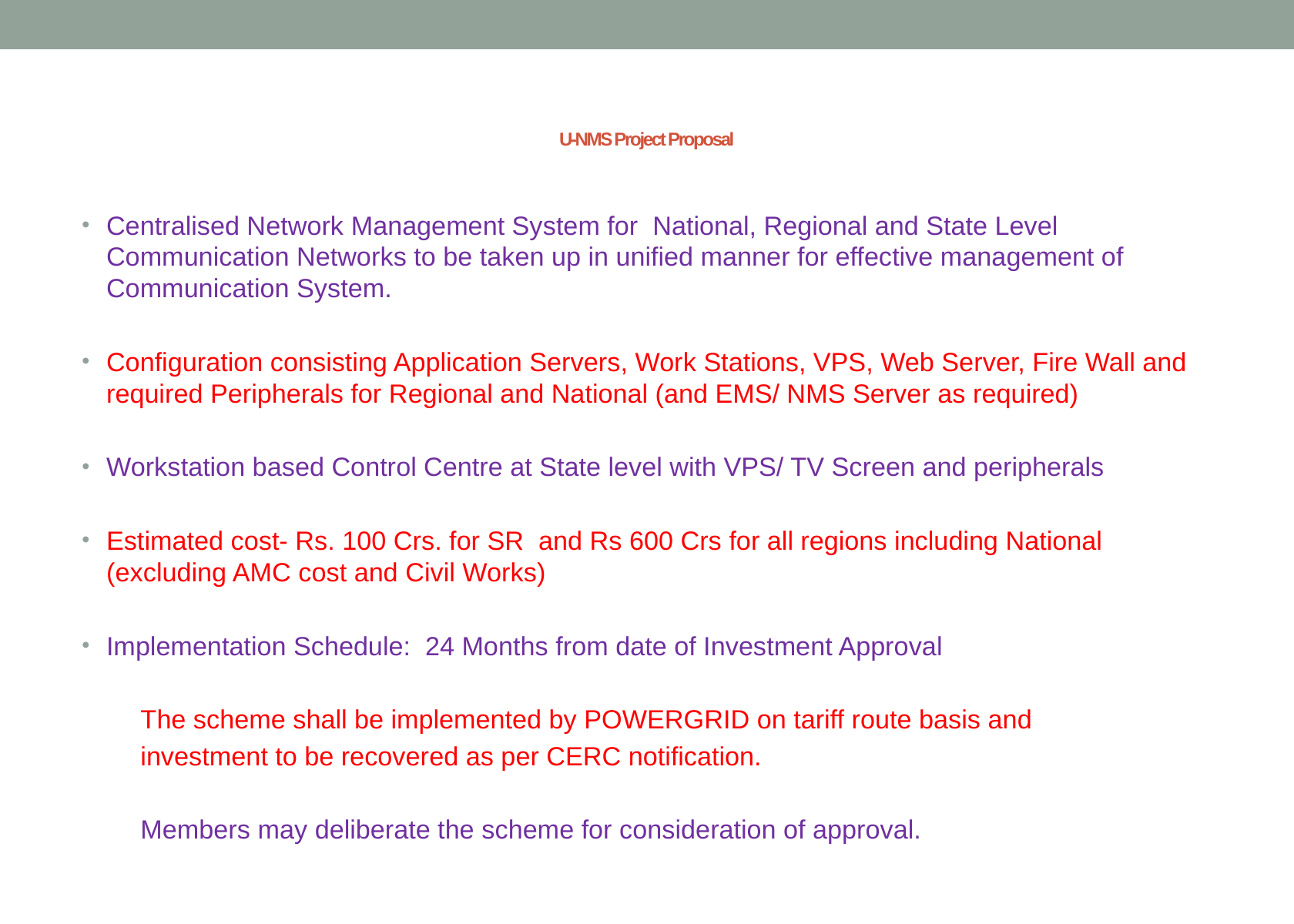

# U-NMS Project Proposal
Centralised Network Management System for  National, Regional and State Level Communication Networks to be taken up in unified manner for effective management of Communication System.

Configuration consisting Application Servers, Work Stations, VPS, Web Server, Fire Wall and required Peripherals for Regional and National (and EMS/ NMS Server as required)

Workstation based Control Centre at State level with VPS/ TV Screen and peripherals

Estimated cost- Rs. 100 Crs. for SR  and Rs 600 Crs for all regions including National (excluding AMC cost and Civil Works)

Implementation Schedule:  24 Months from date of Investment Approval

        The scheme shall be implemented by POWERGRID on tariff route basis and
        investment to be recovered as per CERC notification.

        Members may deliberate the scheme for consideration of approval.